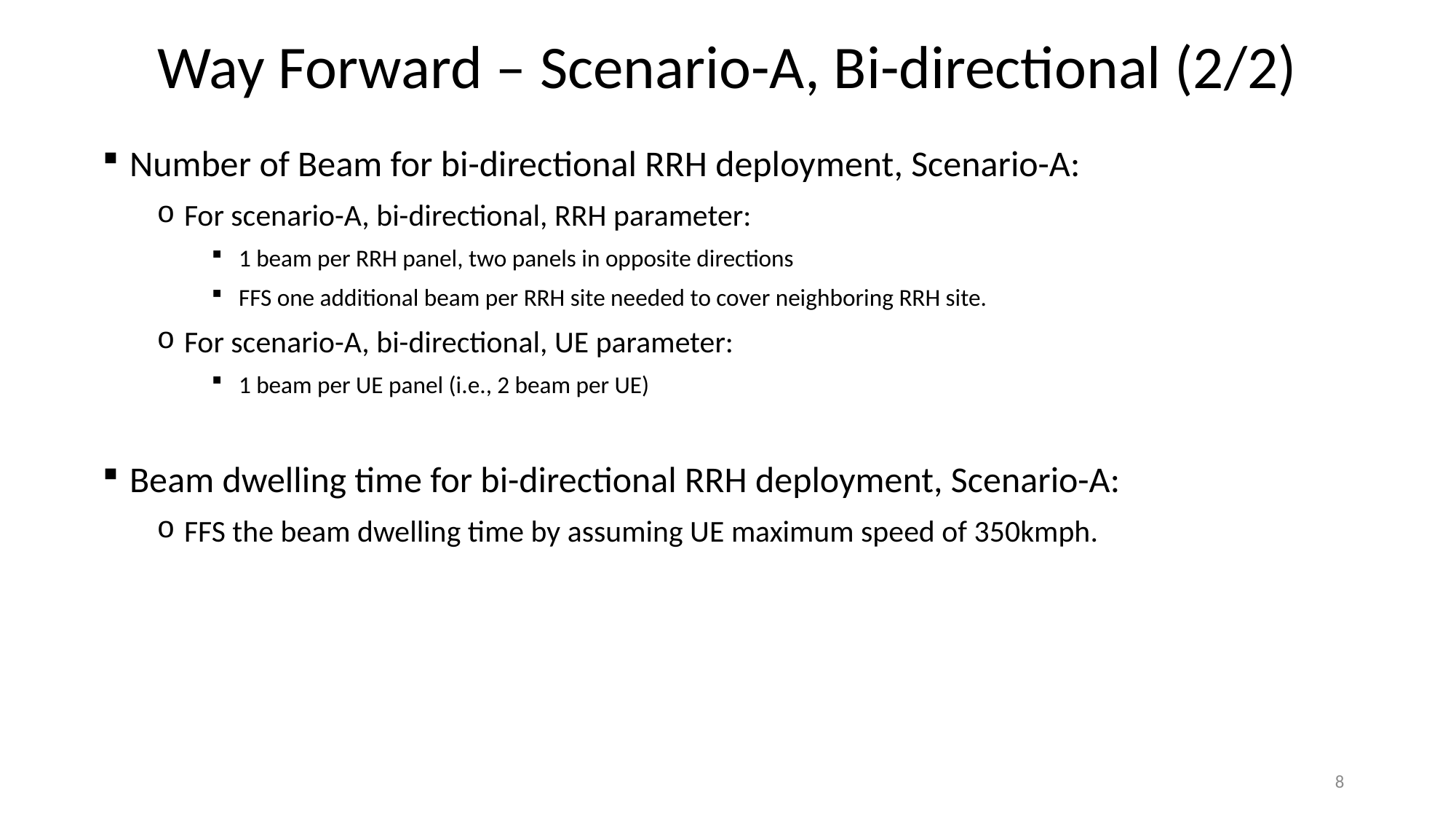

# Way Forward – Scenario-A, Bi-directional (2/2)
Number of Beam for bi-directional RRH deployment, Scenario-A:
For scenario-A, bi-directional, RRH parameter:
1 beam per RRH panel, two panels in opposite directions
FFS one additional beam per RRH site needed to cover neighboring RRH site.
For scenario-A, bi-directional, UE parameter:
1 beam per UE panel (i.e., 2 beam per UE)

Beam dwelling time for bi-directional RRH deployment, Scenario-A:
FFS the beam dwelling time by assuming UE maximum speed of 350kmph.
8